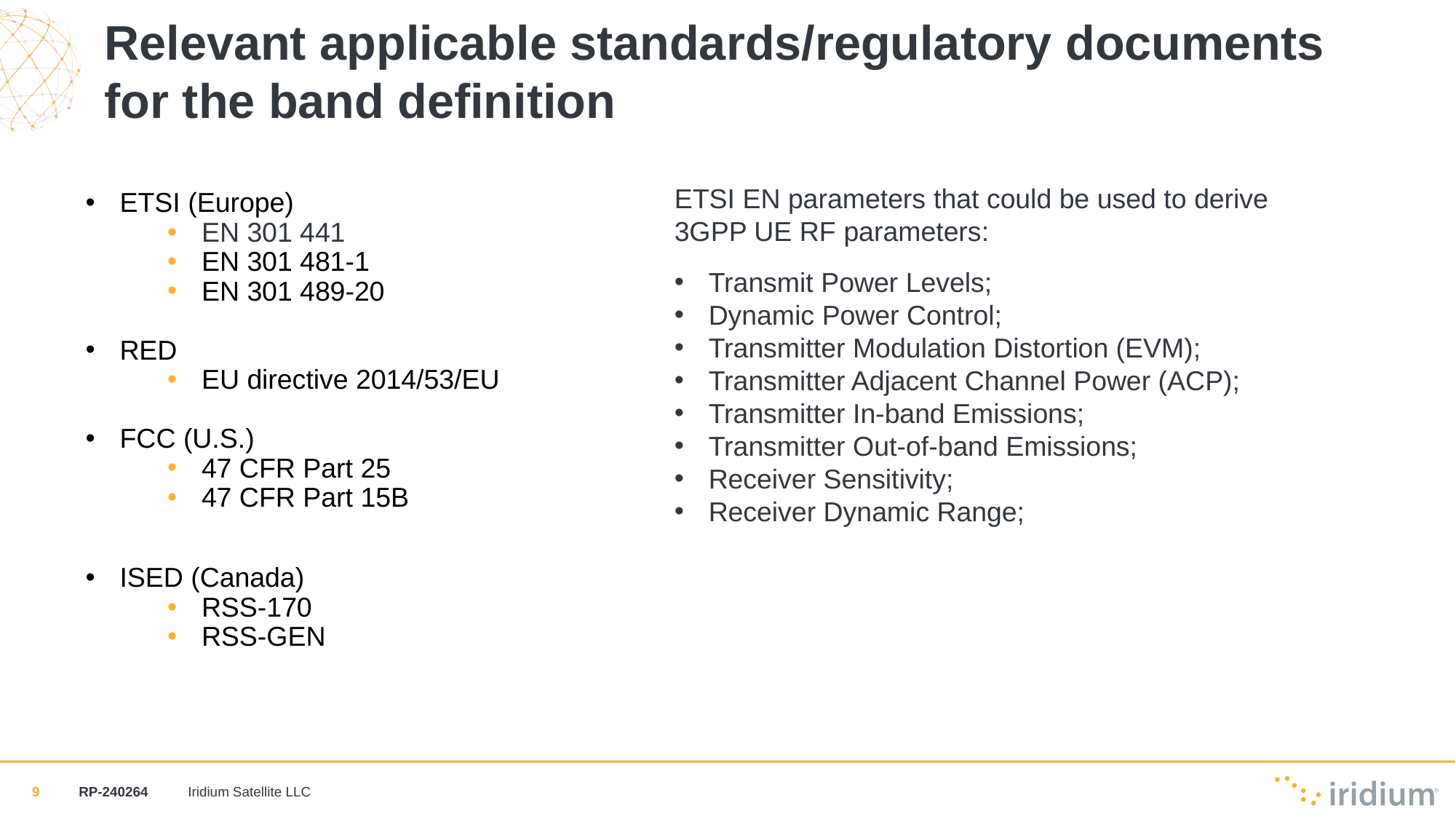

# Relevant applicable standards/regulatory documents for the band definition
ETSI EN parameters that could be used to derive 3GPP UE RF parameters:
Transmit Power Levels;
Dynamic Power Control;
Transmitter Modulation Distortion (EVM);
Transmitter Adjacent Channel Power (ACP);
Transmitter In-band Emissions;
Transmitter Out-of-band Emissions;
Receiver Sensitivity;
Receiver Dynamic Range;

ETSI (Europe)
EN 301 441
EN 301 481-1
EN 301 489-20

RED
EU directive 2014/53/EU

FCC (U.S.)
47 CFR Part 25
47 CFR Part 15B

ISED (Canada)
RSS-170
RSS-GEN

RP-240264 	Iridium Satellite LLC
9